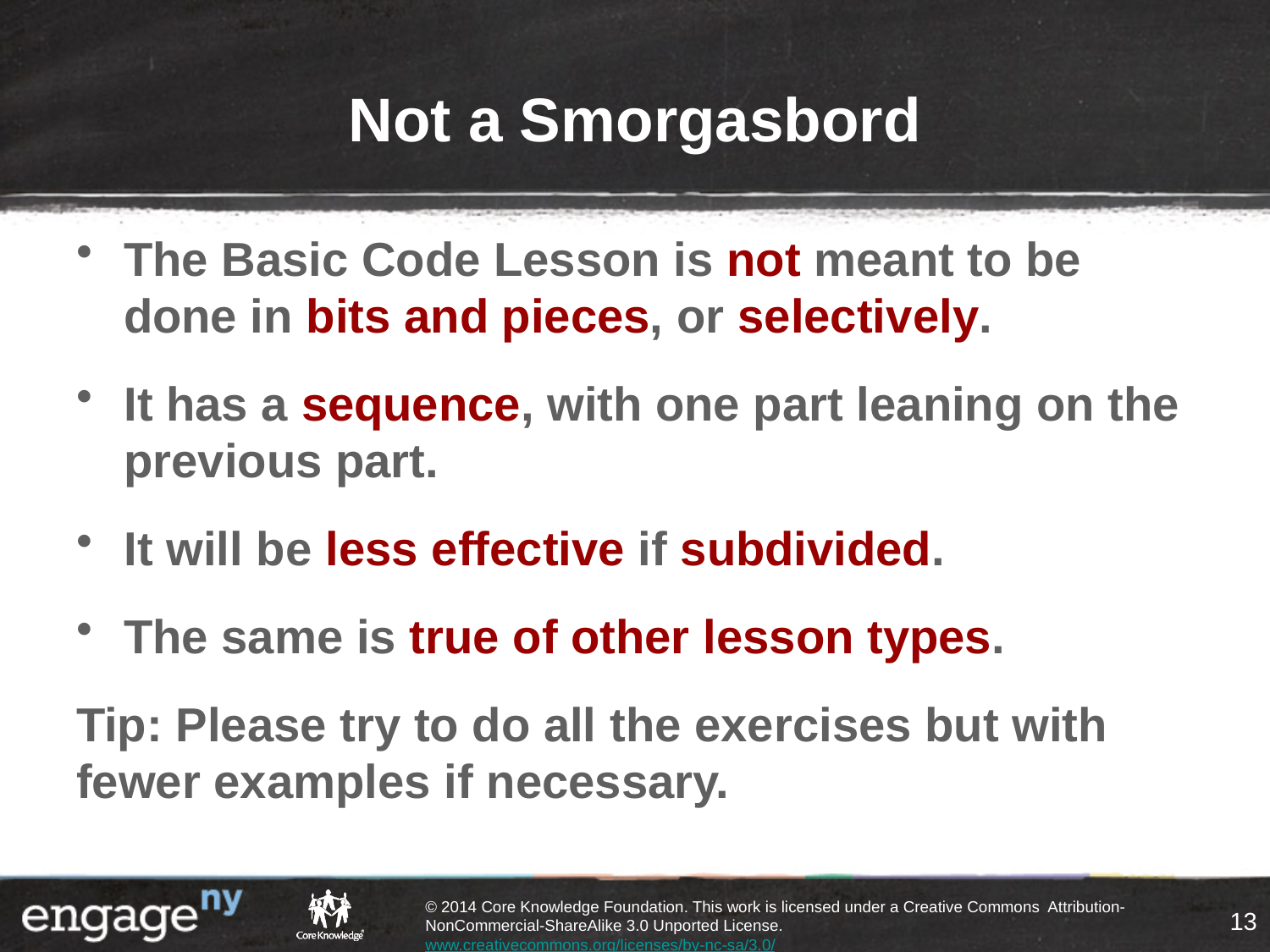

# Not a Smorgasbord
The Basic Code Lesson is not meant to be done in bits and pieces, or selectively.
It has a sequence, with one part leaning on the previous part.
It will be less effective if subdivided.
The same is true of other lesson types.
Tip: Please try to do all the exercises but with fewer examples if necessary.
13